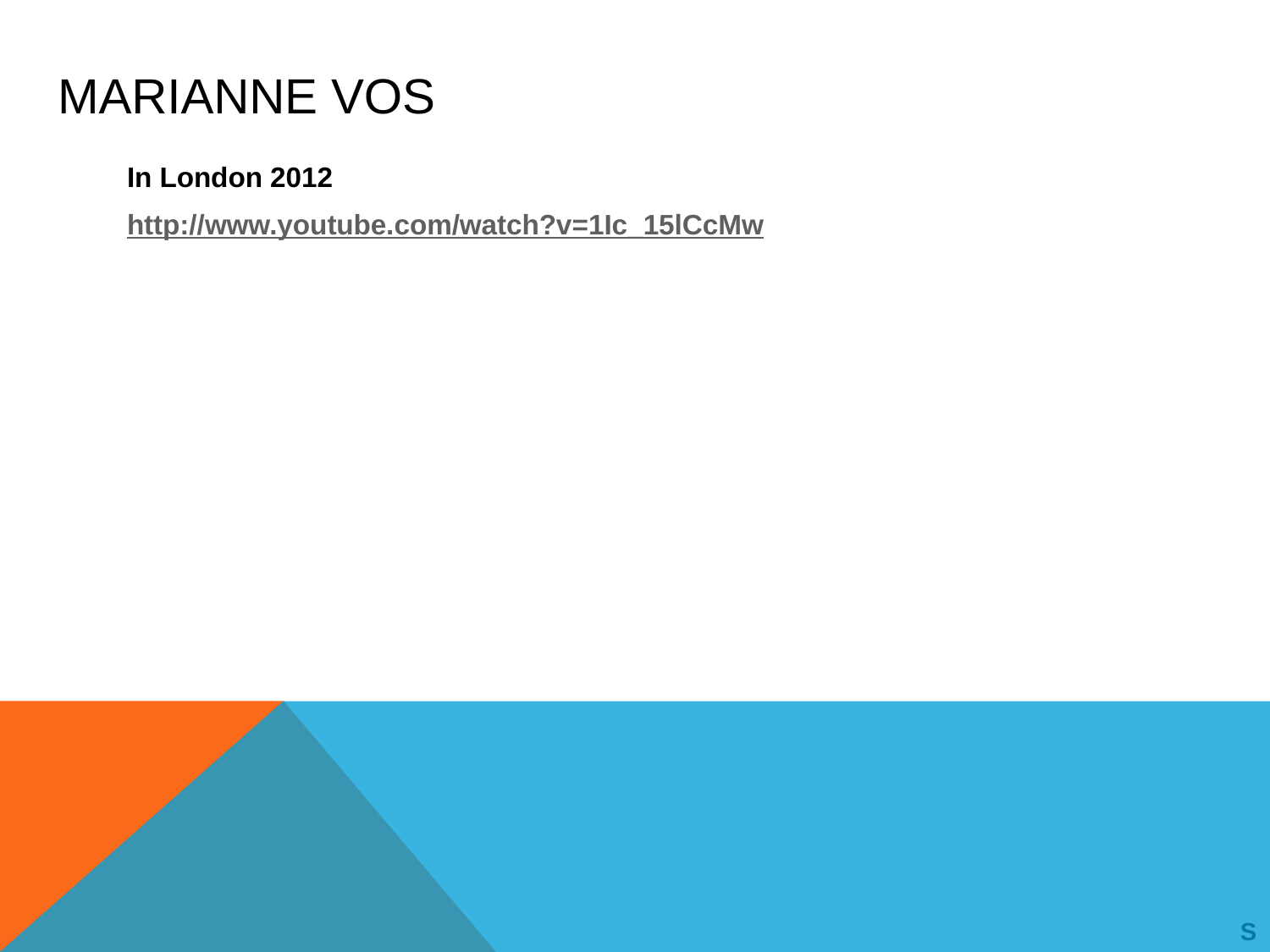

# Marianne Vos
In London 2012
http://www.youtube.com/watch?v=1Ic_15lCcMw

S